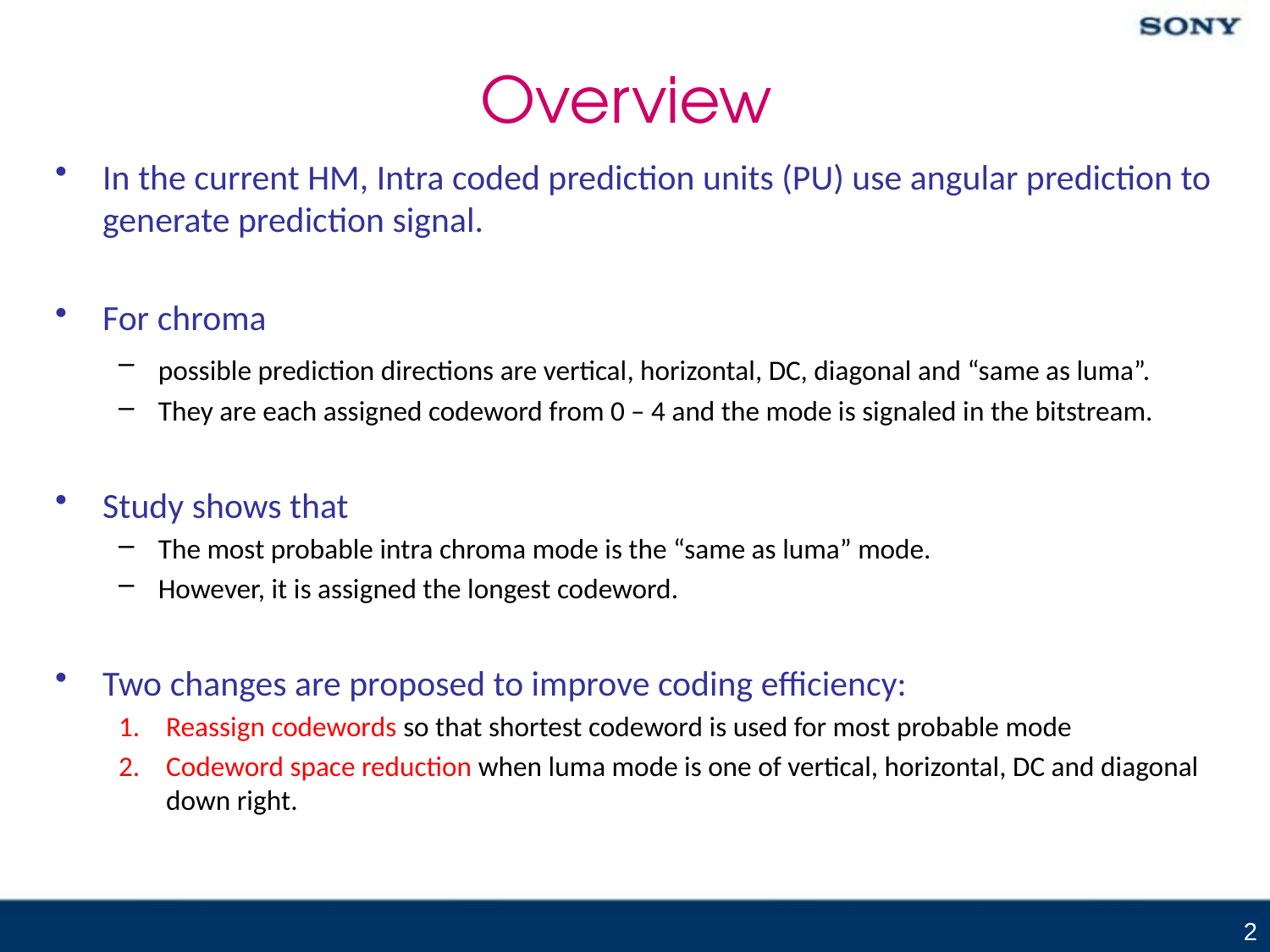

# Overview
In the current HM, Intra coded prediction units (PU) use angular prediction to generate prediction signal.

For chroma
possible prediction directions are vertical, horizontal, DC, diagonal and “same as luma”.
They are each assigned codeword from 0 – 4 and the mode is signaled in the bitstream.

Study shows that
The most probable intra chroma mode is the “same as luma” mode.
However, it is assigned the longest codeword.

Two changes are proposed to improve coding efficiency:
Reassign codewords so that shortest codeword is used for most probable mode
Codeword space reduction when luma mode is one of vertical, horizontal, DC and diagonal down right.
2